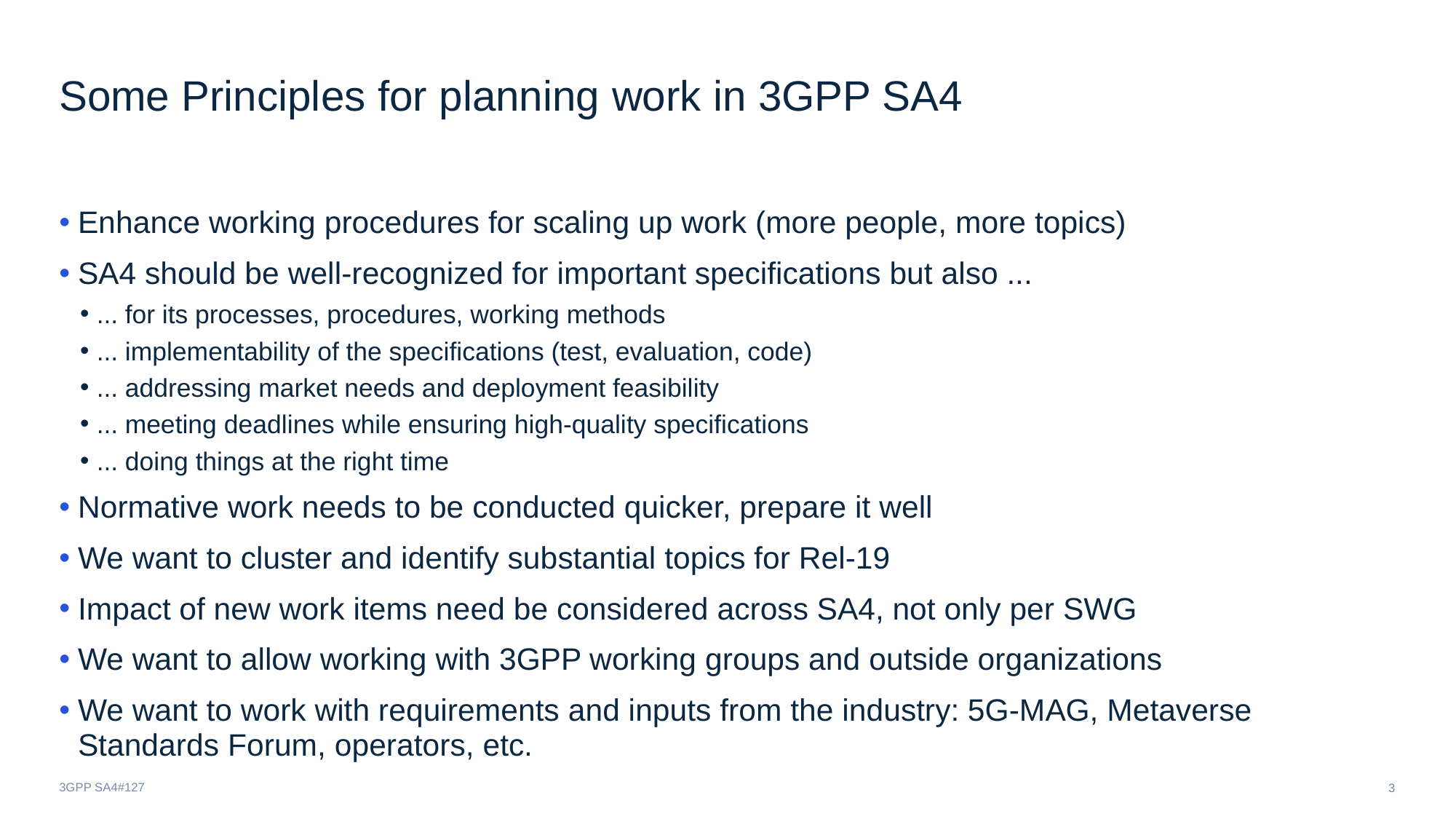

# Some Principles for planning work in 3GPP SA4

Enhance working procedures for scaling up work (more people, more topics)
SA4 should be well-recognized for important specifications but also ...
... for its processes, procedures, working methods
... implementability of the specifications (test, evaluation, code)
... addressing market needs and deployment feasibility
... meeting deadlines while ensuring high-quality specifications
... doing things at the right time
Normative work needs to be conducted quicker, prepare it well
We want to cluster and identify substantial topics for Rel-19
Impact of new work items need be considered across SA4, not only per SWG
We want to allow working with 3GPP working groups and outside organizations
We want to work with requirements and inputs from the industry: 5G-MAG, Metaverse Standards Forum, operators, etc.
3GPP SA4#127